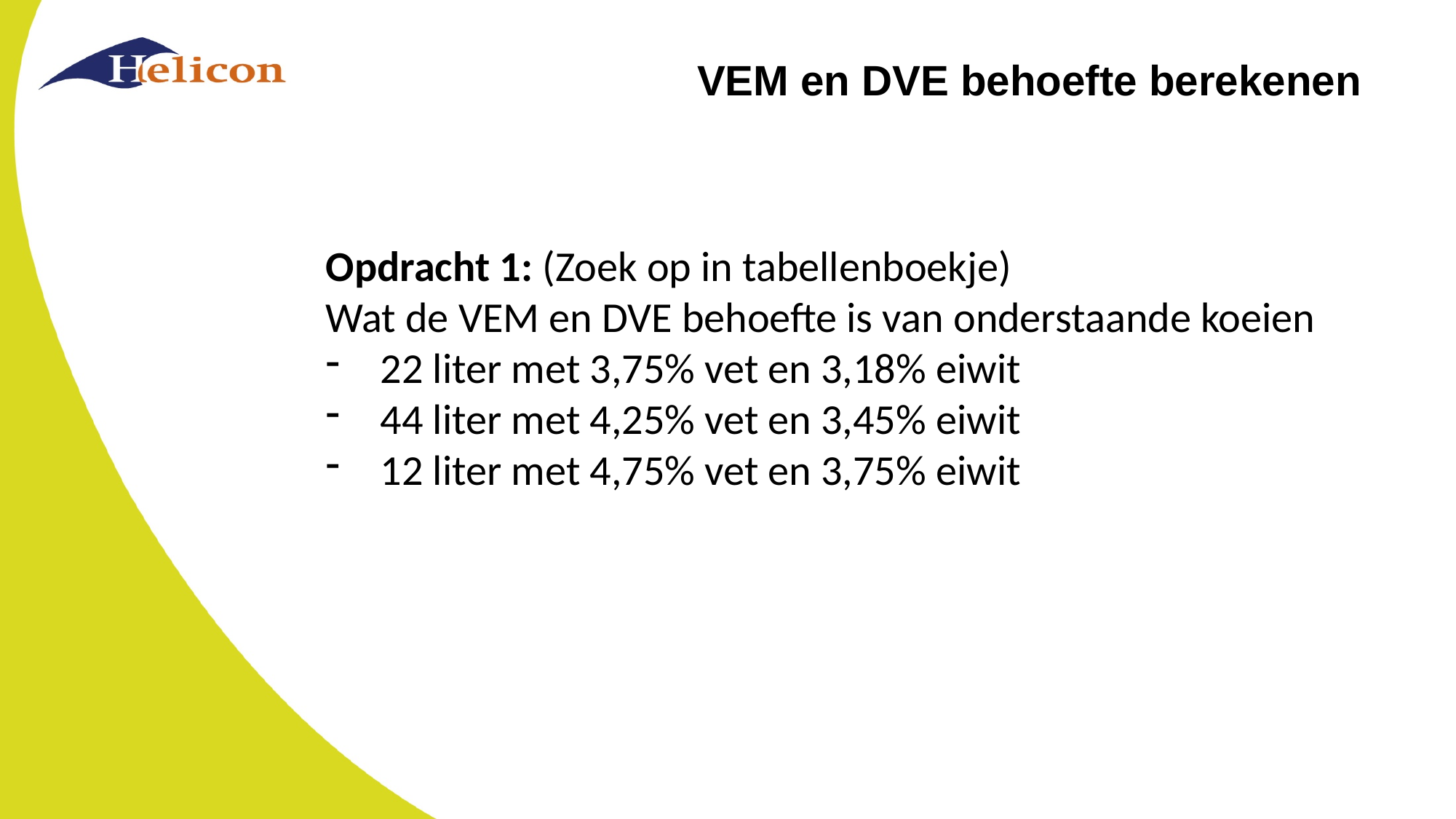

# VEM en DVE behoefte berekenen
Opdracht 1: (Zoek op in tabellenboekje)
Wat de VEM en DVE behoefte is van onderstaande koeien
22 liter met 3,75% vet en 3,18% eiwit
44 liter met 4,25% vet en 3,45% eiwit
12 liter met 4,75% vet en 3,75% eiwit